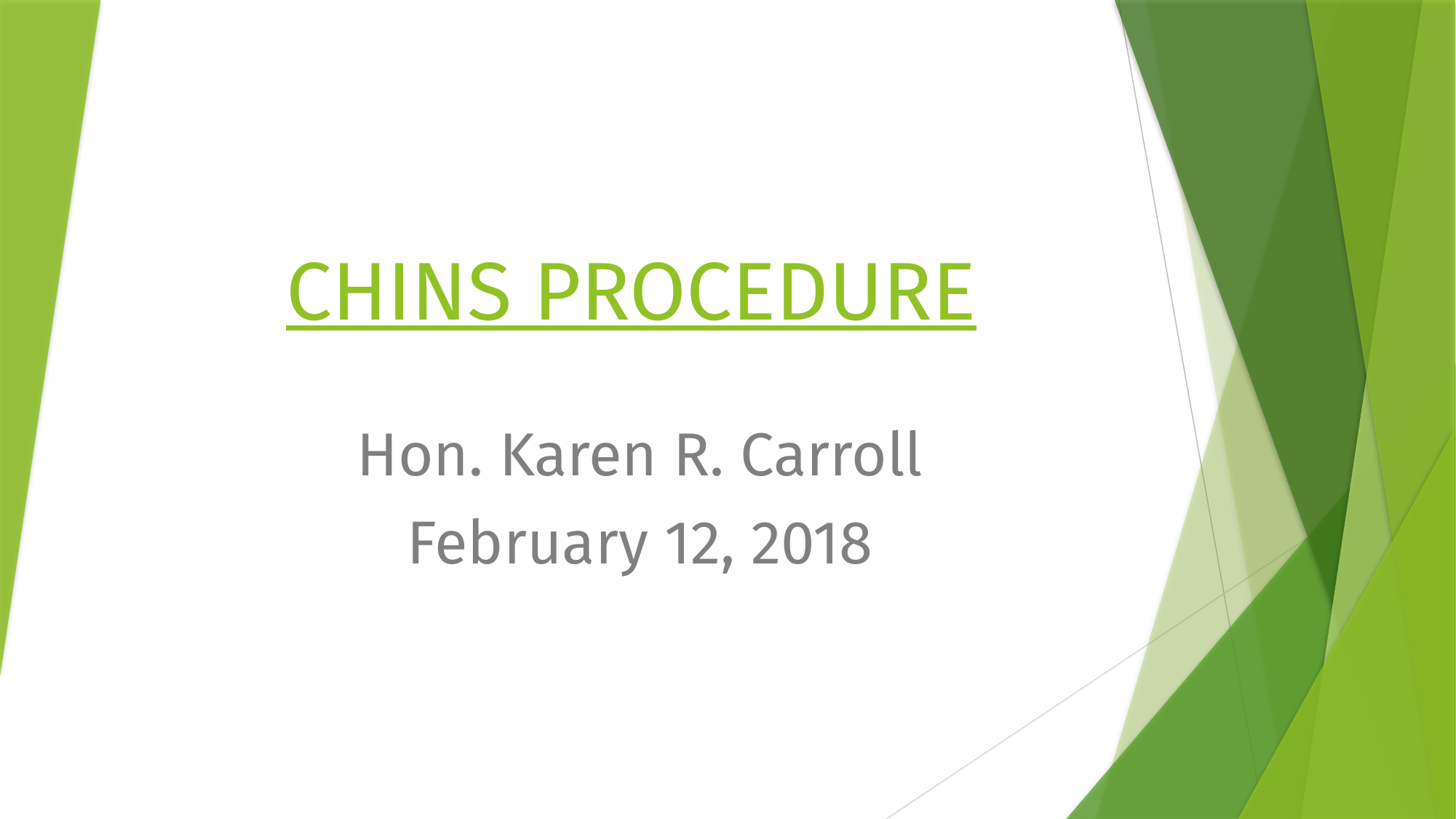

# CHINS PROCEDURE
Hon. Karen R. Carroll
February 12, 2018